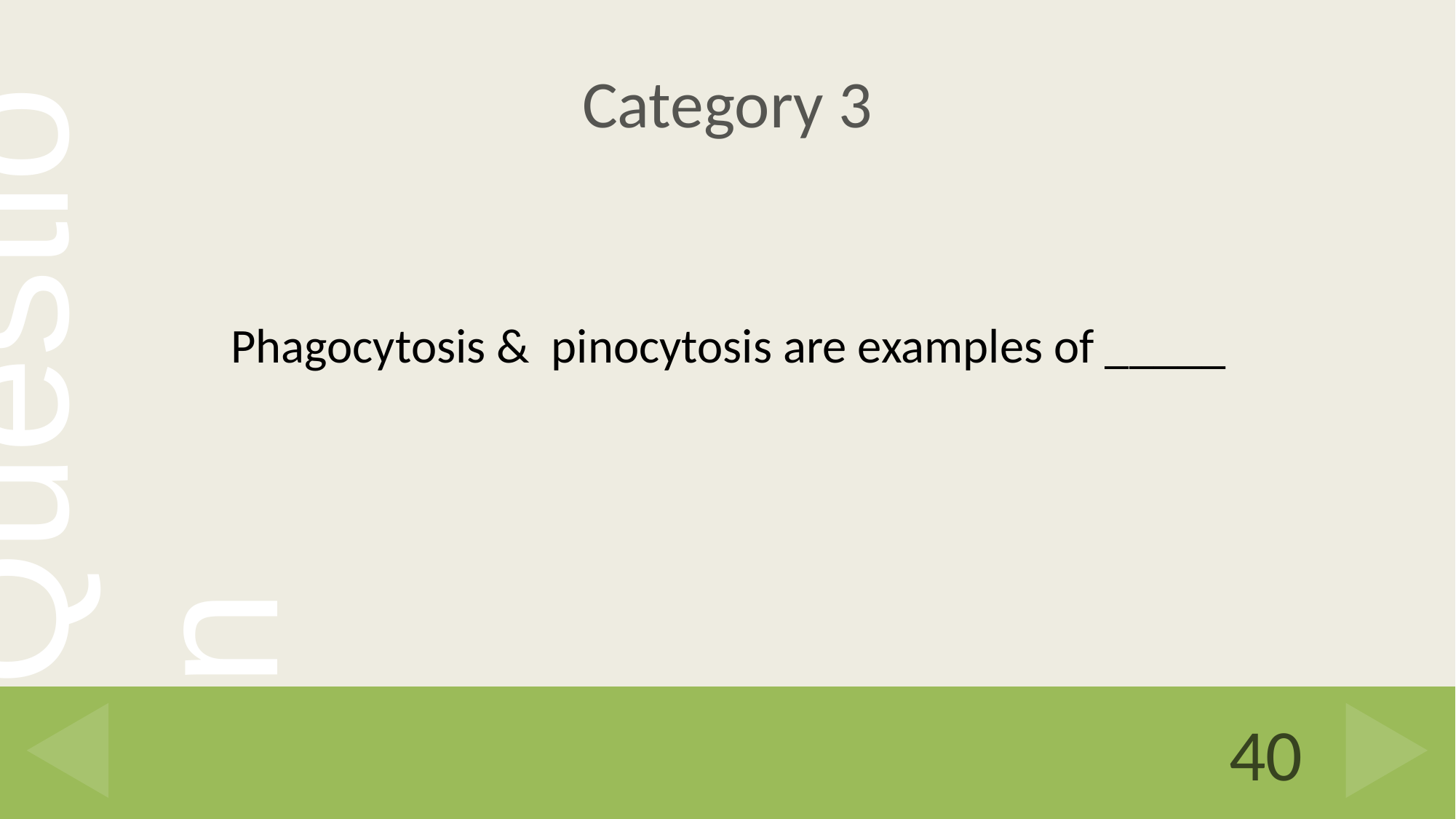

# Category 3
Phagocytosis &  pinocytosis are examples of _____
40